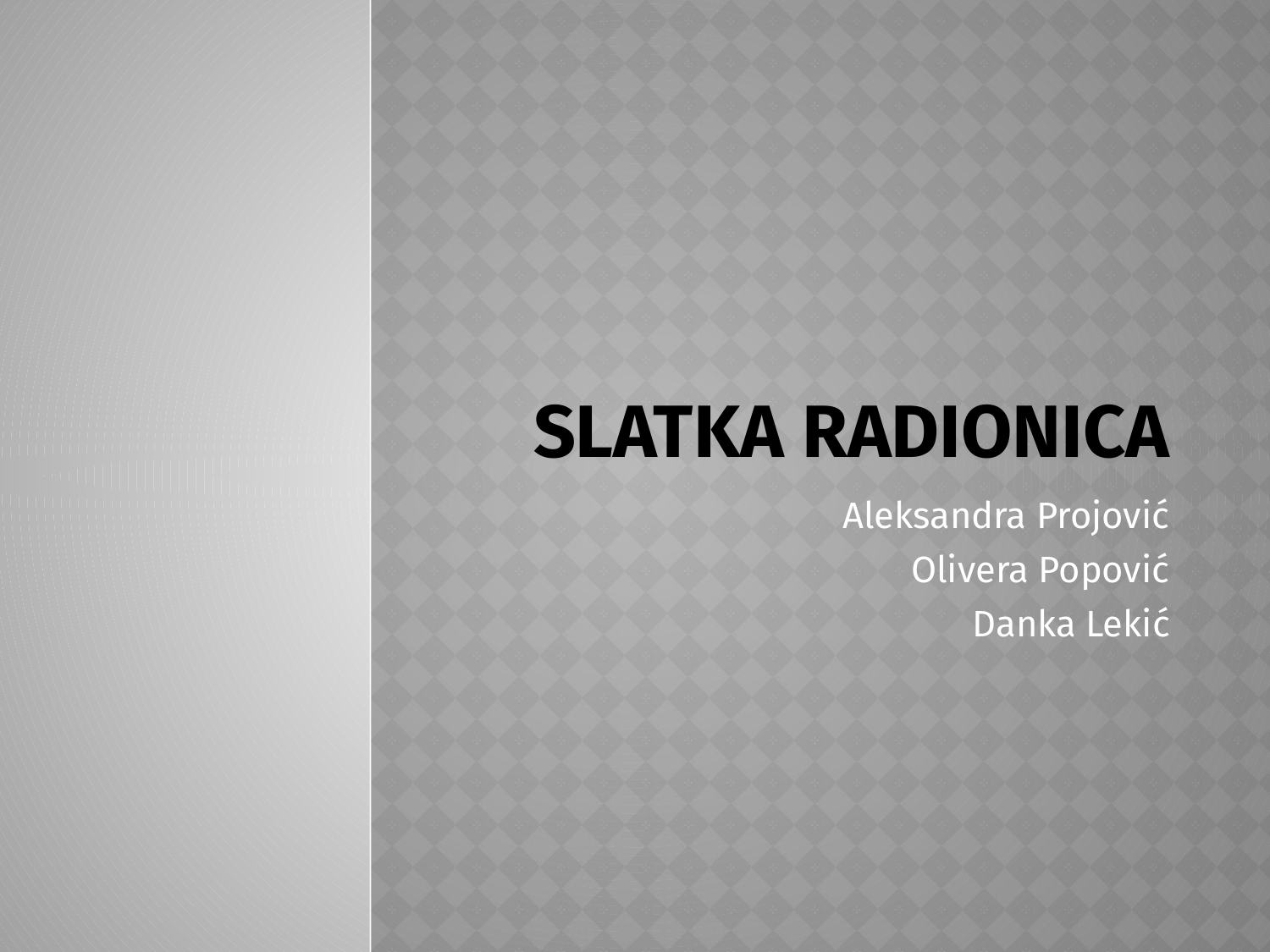

# Slatka radionica
Aleksandra Projović
Olivera Popović
Danka Lekić